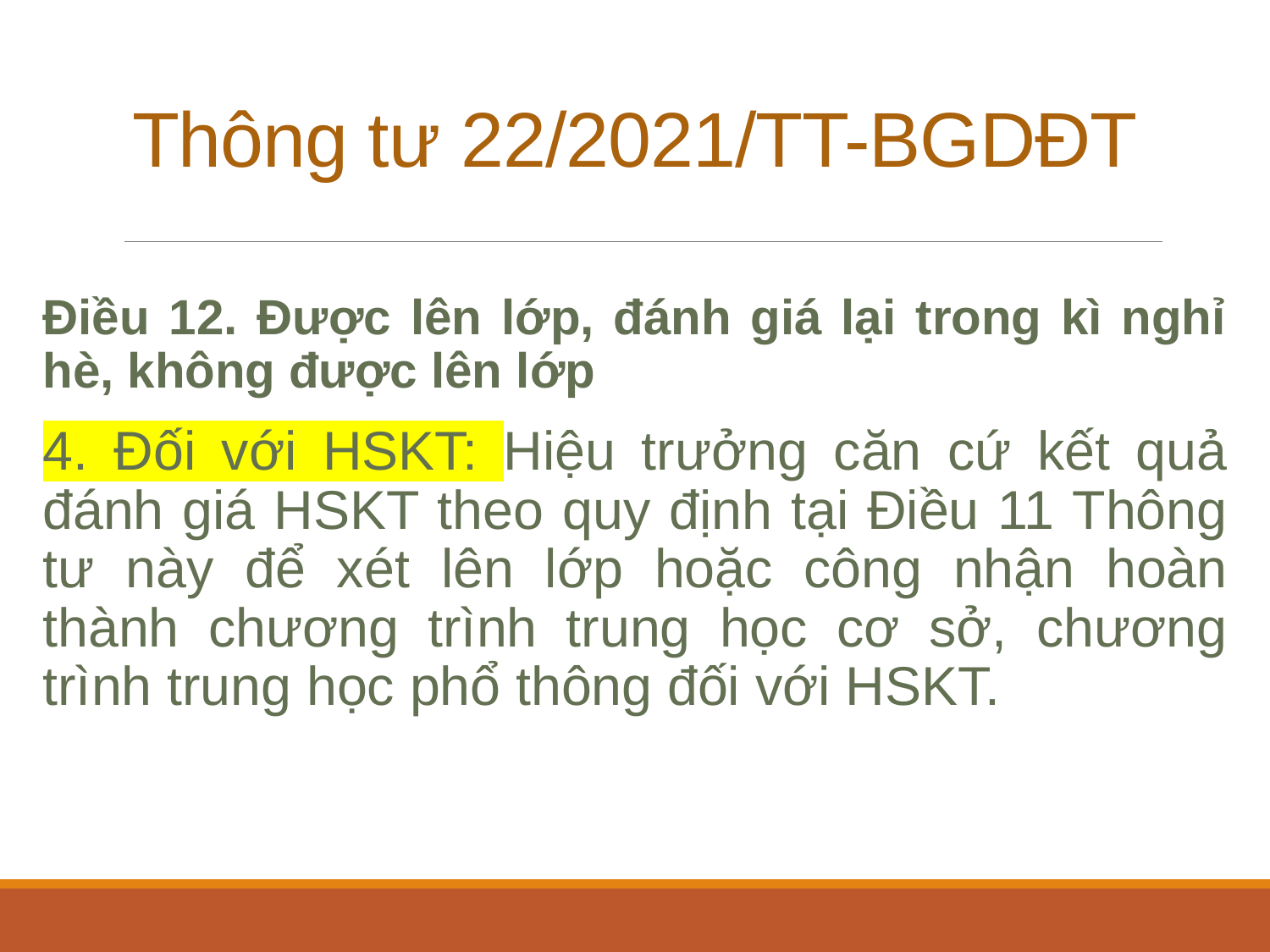

# Thông tư 22/2021/TT-BGDĐT
Điều 12. Được lên lớp, đánh giá lại trong kì nghỉ hè, không được lên lớp
4. Đối với HSKT: Hiệu trưởng căn cứ kết quả đánh giá HSKT theo quy định tại Điều 11 Thông tư này để xét lên lớp hoặc công nhận hoàn thành chương trình trung học cơ sở, chương trình trung học phổ thông đối với HSKT.